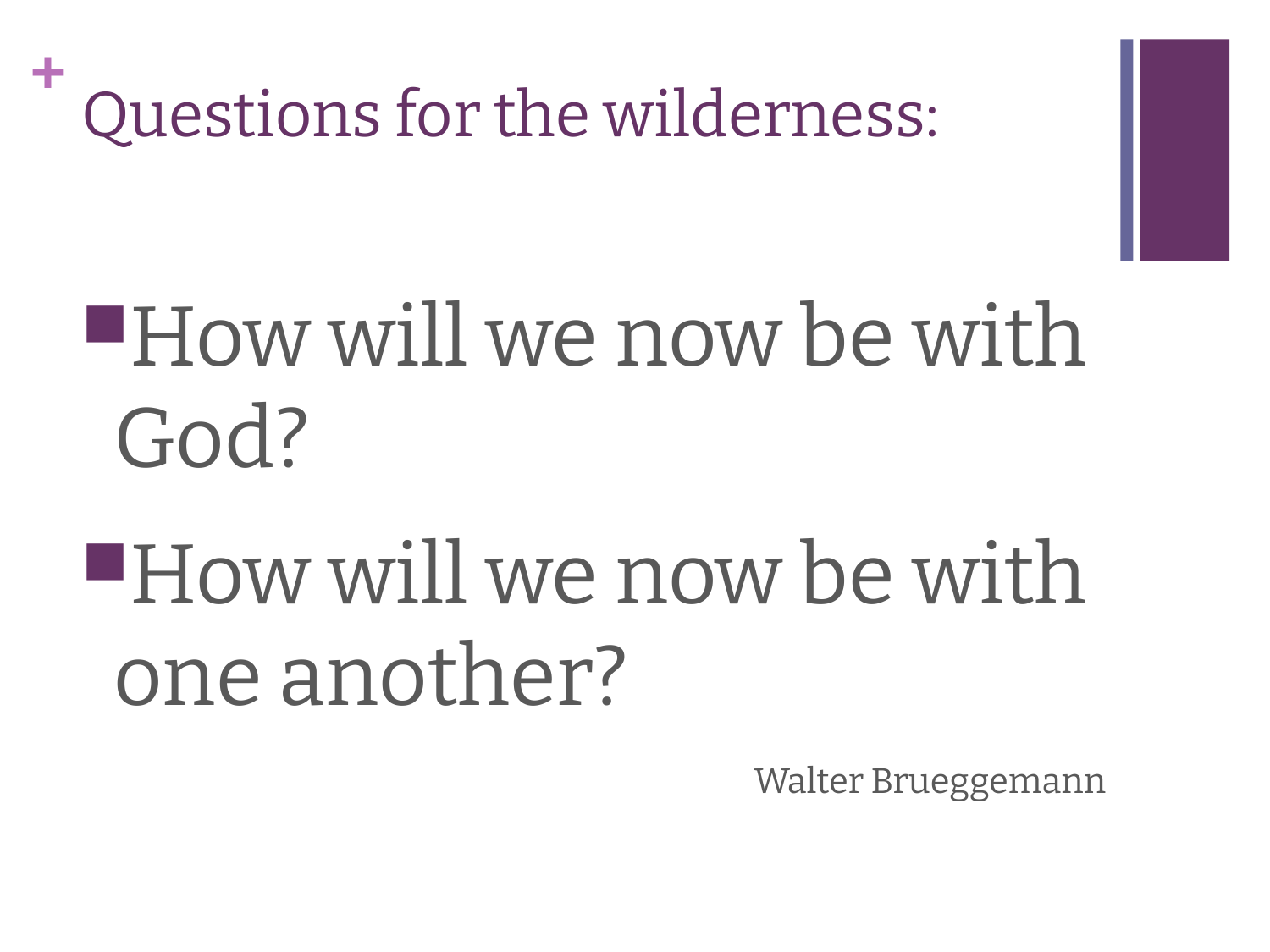

# Questions for the wilderness:
How will we now be with God?
How will we now be with one another?
Walter Brueggemann